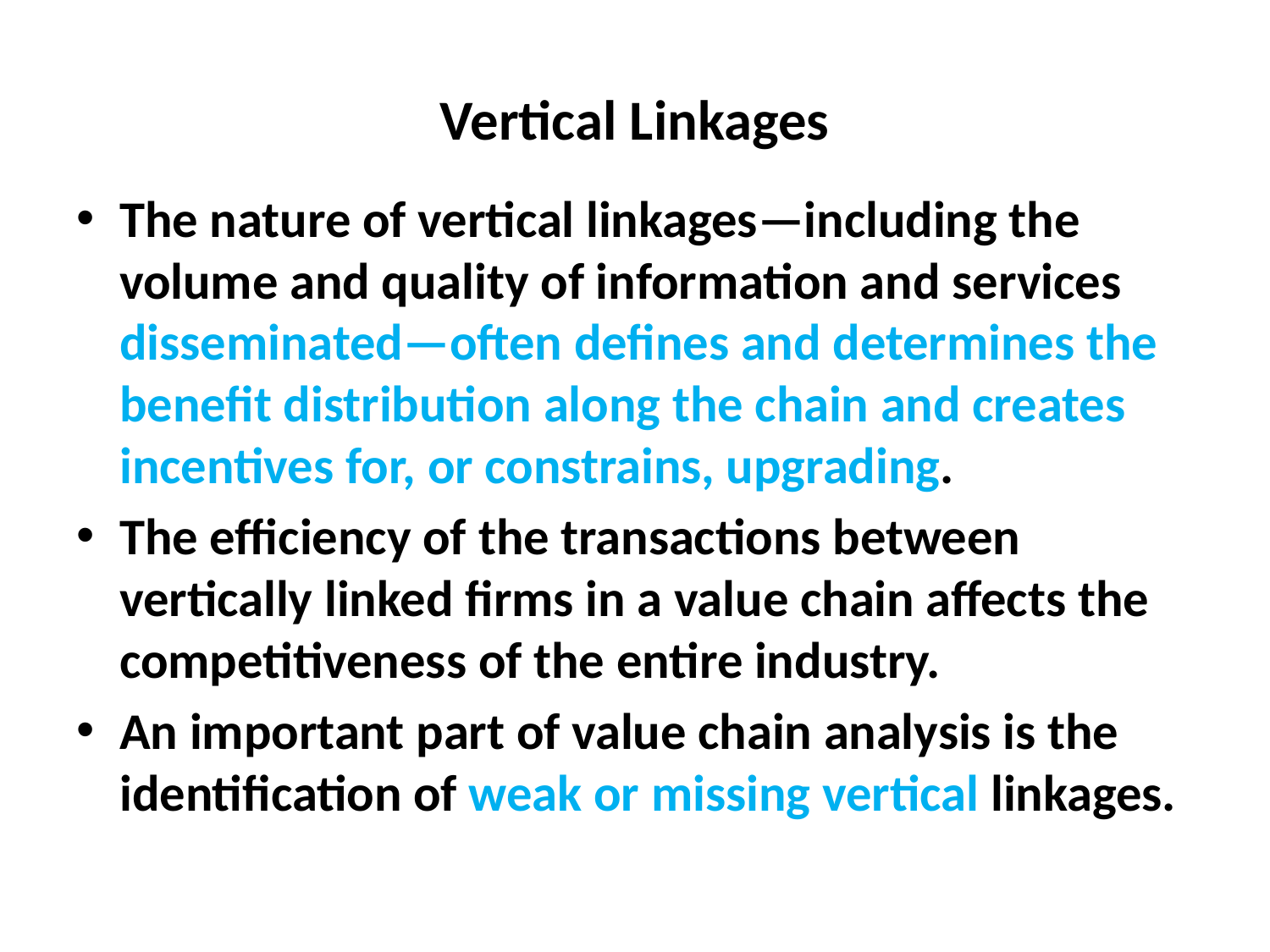

# Vertical Linkages
The nature of vertical linkages—including the volume and quality of information and services disseminated—often defines and determines the benefit distribution along the chain and creates incentives for, or constrains, upgrading.
The efficiency of the transactions between vertically linked firms in a value chain affects the competitiveness of the entire industry.
An important part of value chain analysis is the identification of weak or missing vertical linkages.